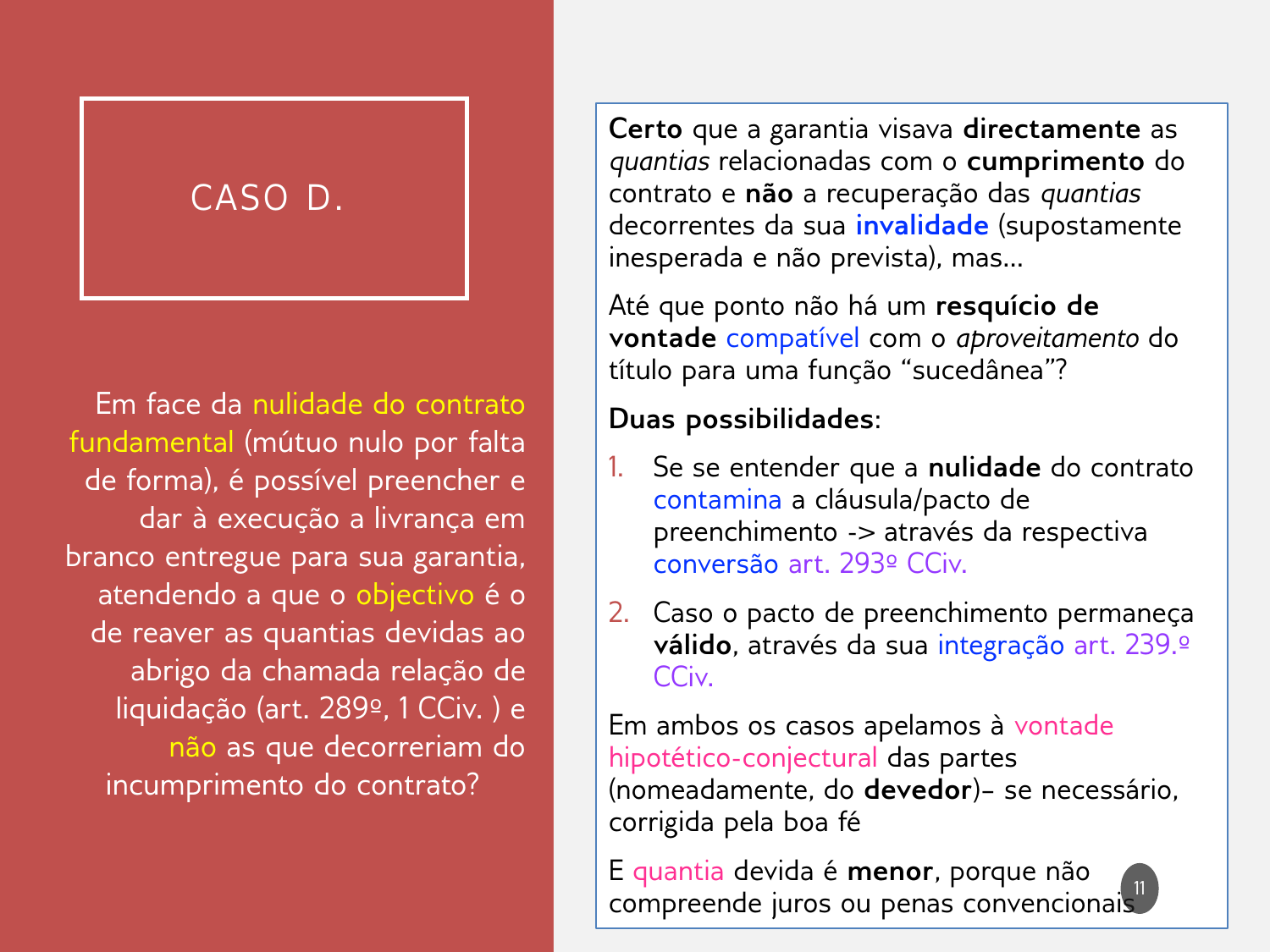

# Caso d.
Certo que a garantia visava directamente as quantias relacionadas com o cumprimento do contrato e não a recuperação das quantias decorrentes da sua invalidade (supostamente inesperada e não prevista), mas...
Até que ponto não há um resquício de vontade compatível com o aproveitamento do título para uma função “sucedânea”?
Duas possibilidades:
Se se entender que a nulidade do contrato contamina a cláusula/pacto de preenchimento -> através da respectiva conversão art. 293º CCiv.
Caso o pacto de preenchimento permaneça válido, através da sua integração art. 239.º CCiv.
Em ambos os casos apelamos à vontade hipotético-conjectural das partes (nomeadamente, do devedor)– se necessário, corrigida pela boa fé
E quantia devida é menor, porque não compreende juros ou penas convencionais
Em face da nulidade do contrato fundamental (mútuo nulo por falta de forma), é possível preencher e dar à execução a livrança em branco entregue para sua garantia, atendendo a que o objectivo é o de reaver as quantias devidas ao abrigo da chamada relação de liquidação (art. 289º, 1 CCiv. ) e não as que decorreriam do incumprimento do contrato?
11